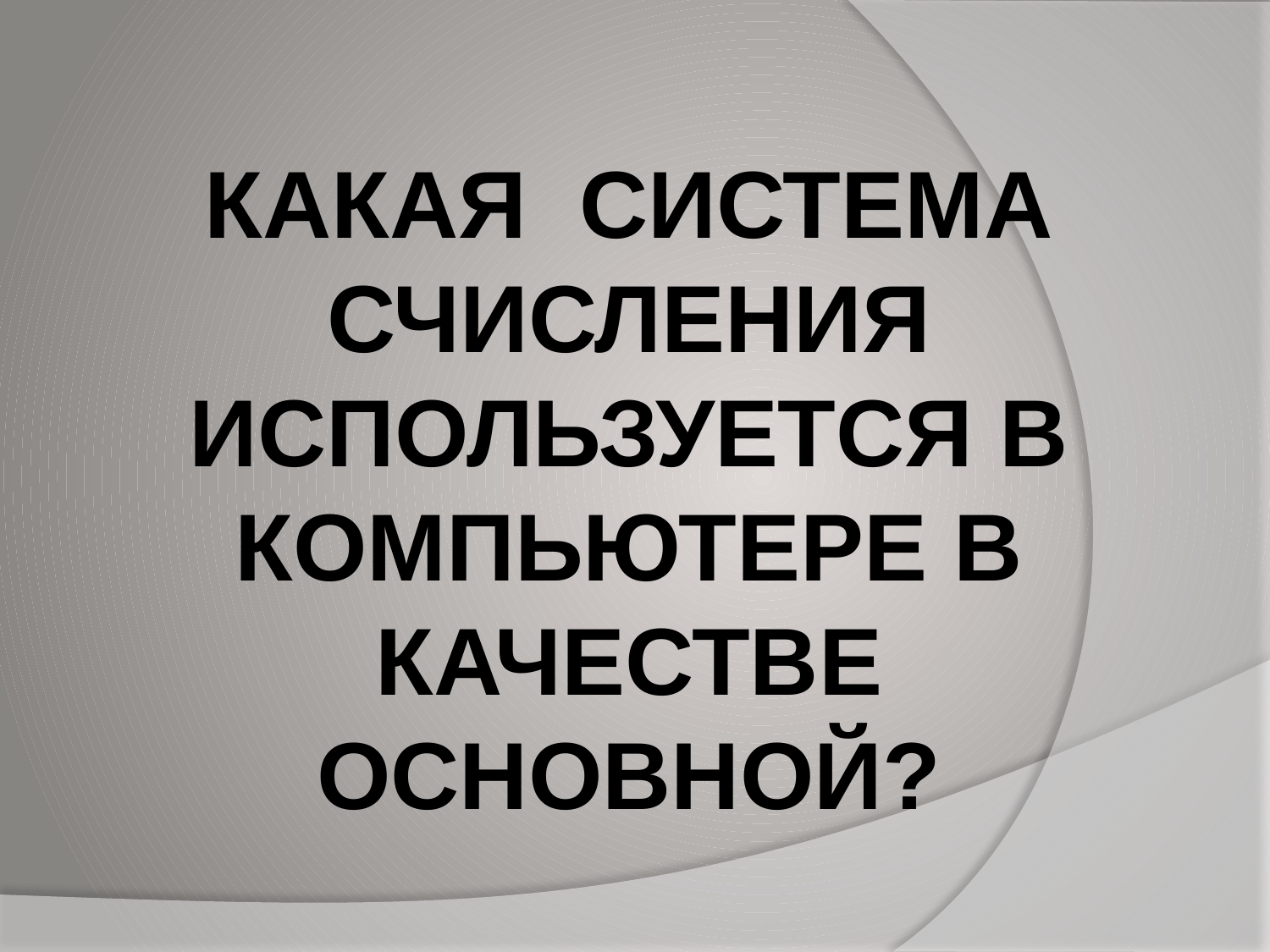

# КАКАЯ  СИСТЕМА СЧИСЛЕНИЯ ИСПОЛЬЗУЕТСЯ В КОМПЬЮТЕРЕ В КАЧЕСТВЕ ОСНОВНОЙ?